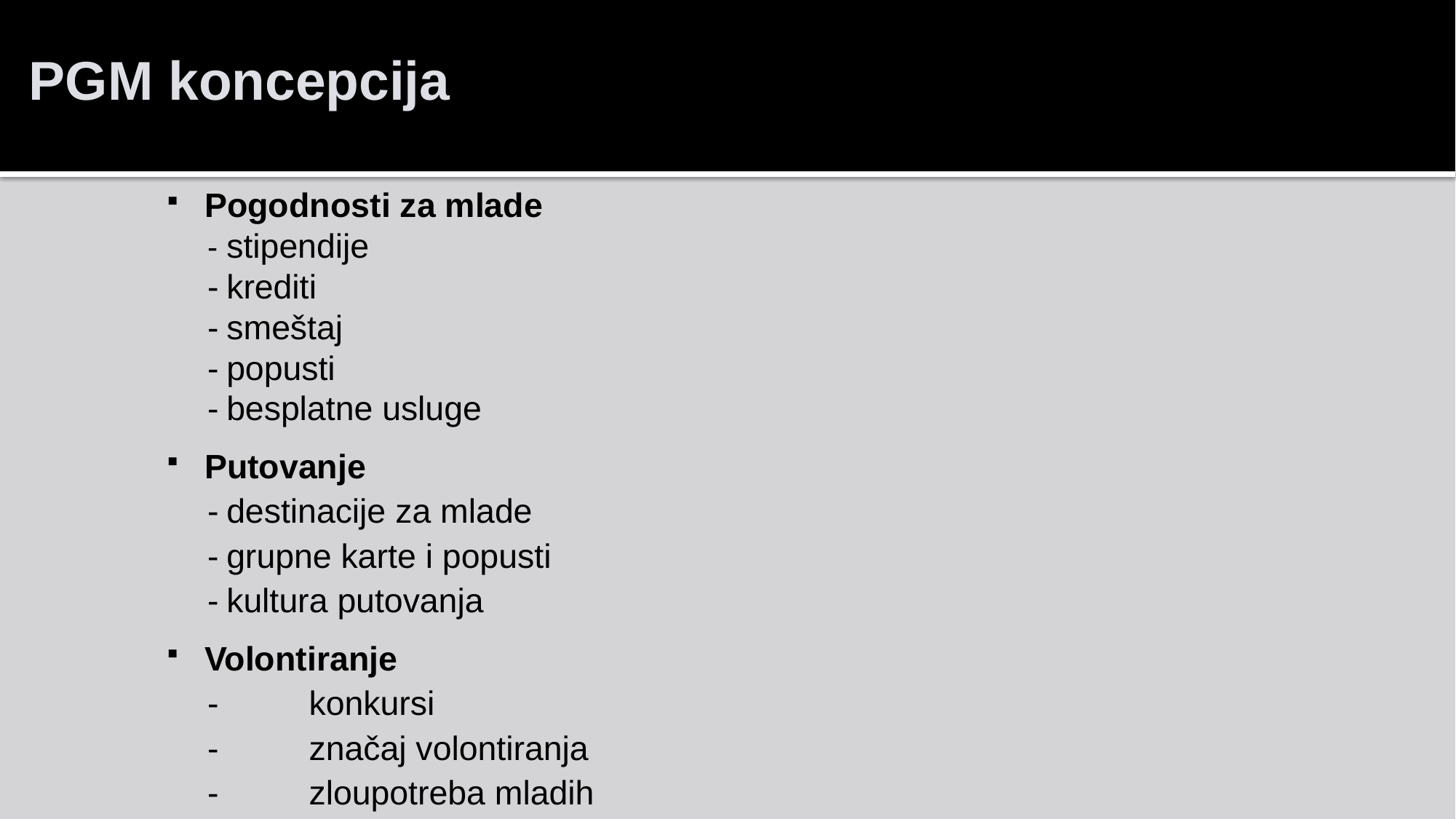

PGM koncepcija
Pogodnosti za mlade
-	stipendije
-	krediti
-	smeštaj
-	popusti
-	besplatne usluge

Putovanje
-	destinacije za mlade
-	grupne karte i popusti
-	kultura putovanja

Volontiranje
-	konkursi
-	značaj volontiranja
-	zloupotreba mladih